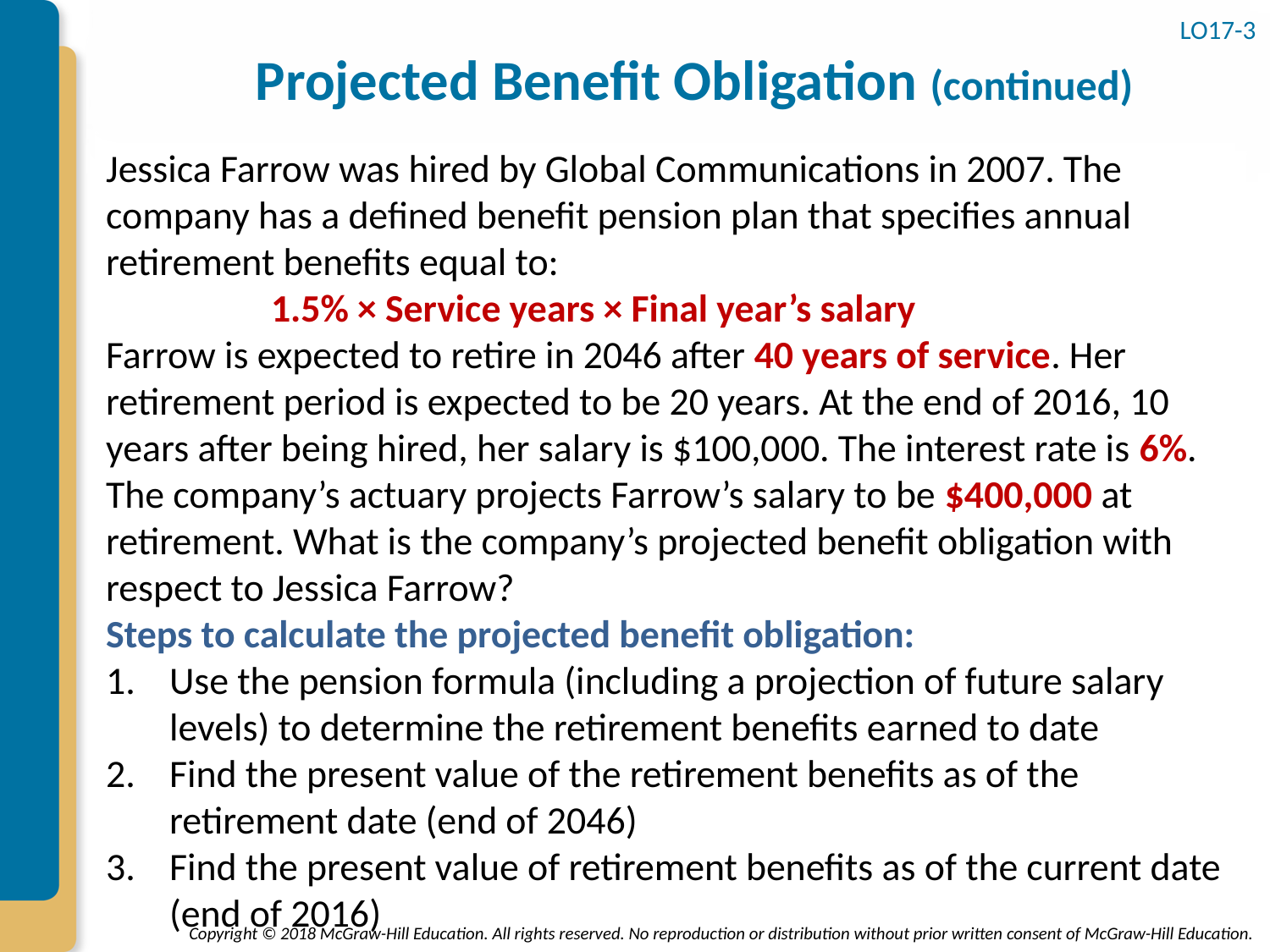

# Projected Benefit Obligation (continued)
LO17-3
Jessica Farrow was hired by Global Communications in 2007. The company has a defined benefit pension plan that specifies annual retirement benefits equal to:
                   1.5% × Service years × Final year’s salary
Farrow is expected to retire in 2046 after 40 years of service. Her retirement period is expected to be 20 years. At the end of 2016, 10 years after being hired, her salary is $100,000. The interest rate is 6%. The company’s actuary projects Farrow’s salary to be $400,000 at retirement. What is the company’s projected benefit obligation with respect to Jessica Farrow?
Steps to calculate the projected benefit obligation:
Use the pension formula (including a projection of future salary levels) to determine the retirement benefits earned to date
Find the present value of the retirement benefits as of the retirement date (end of 2046)
Find the present value of retirement benefits as of the current date (end of 2016)